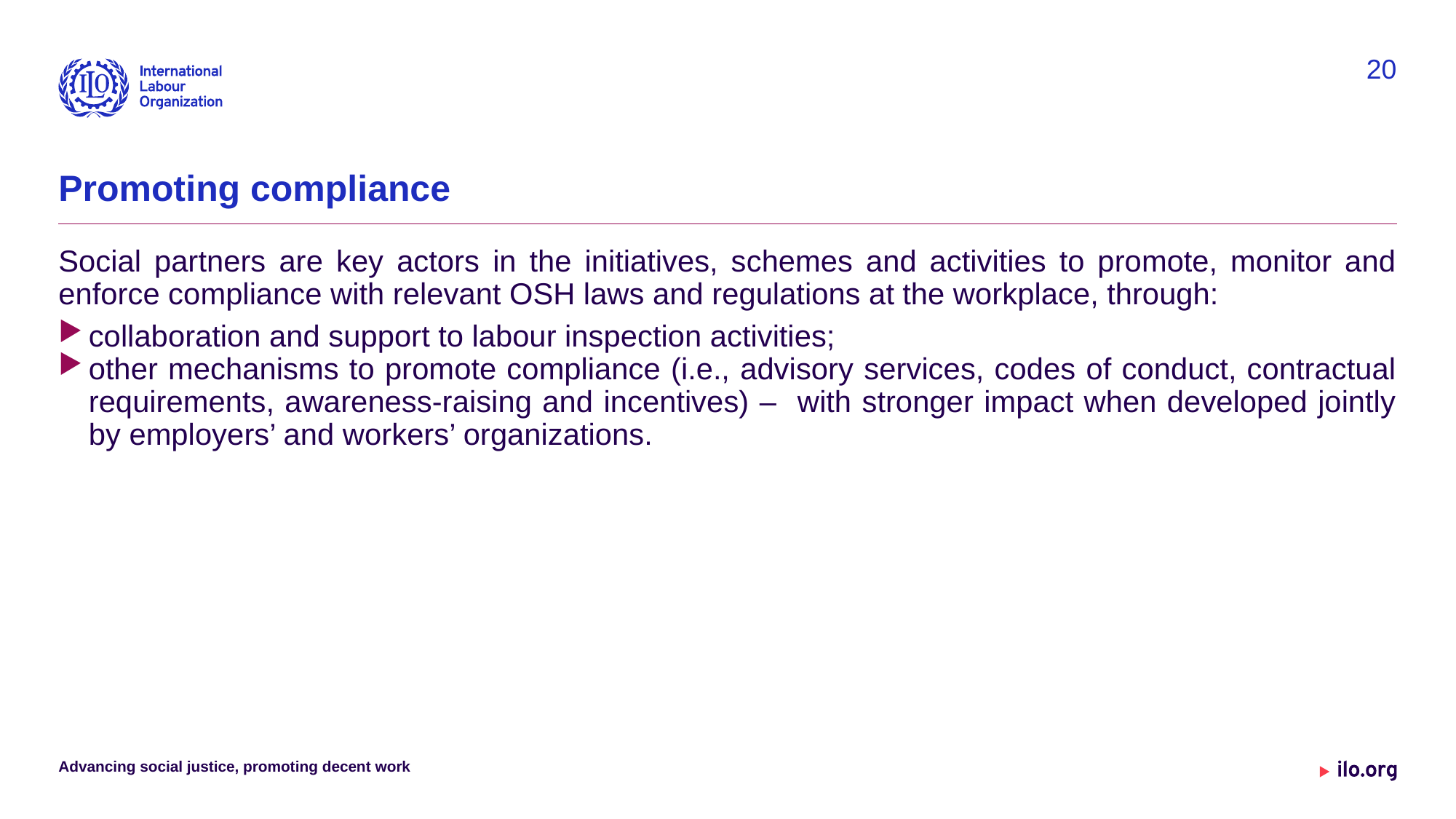

20
# Promoting compliance
Social partners are key actors in the initiatives, schemes and activities to promote, monitor and enforce compliance with relevant OSH laws and regulations at the workplace, through:
collaboration and support to labour inspection activities;
other mechanisms to promote compliance (i.e., advisory services, codes of conduct, contractual requirements, awareness-raising and incentives) –  with stronger impact when developed jointly by employers’ and workers’ organizations.
Advancing social justice, promoting decent work
Date: Monday / 01 / October / 2019